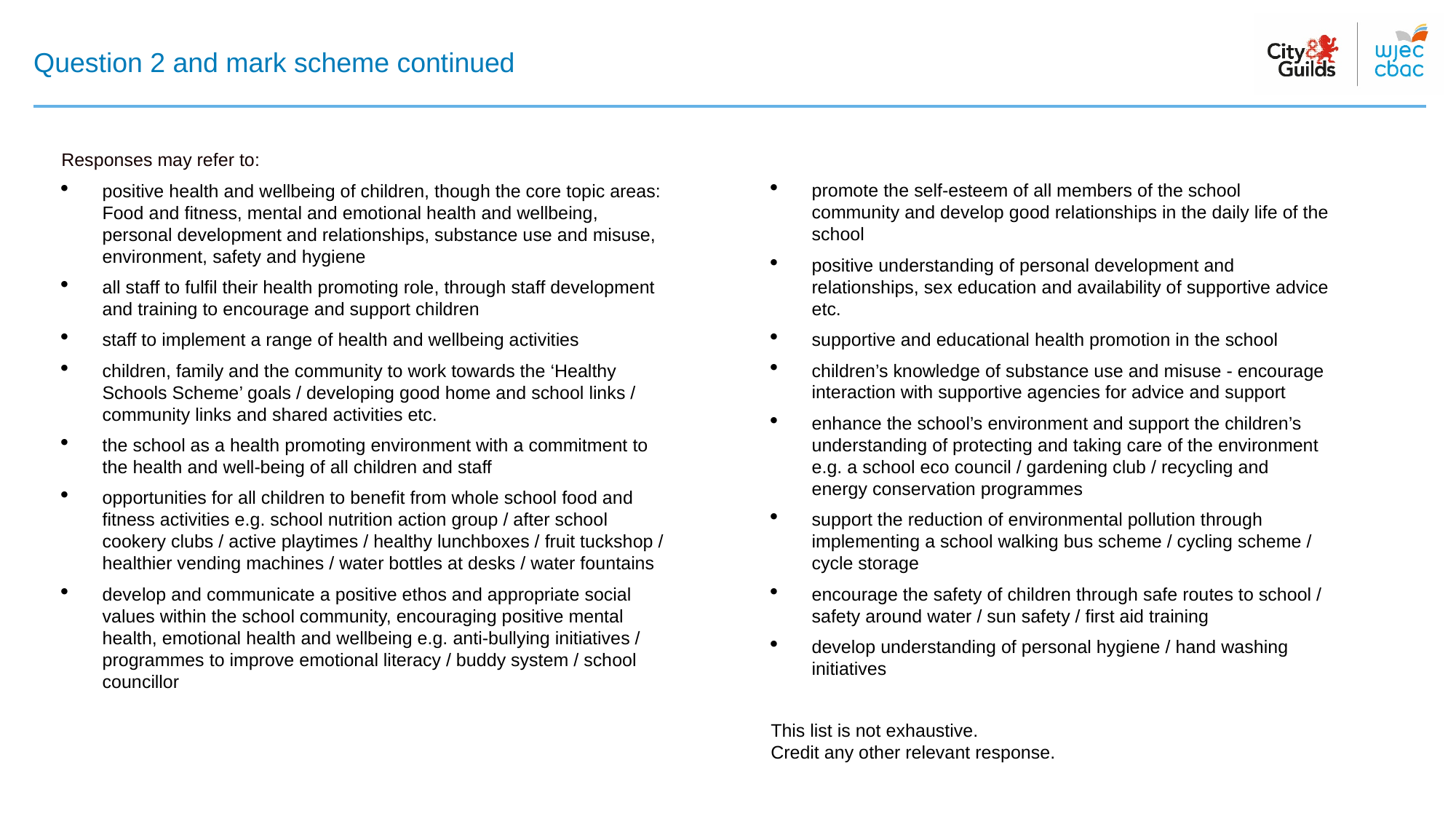

# Question 2 and mark scheme continued
Responses may refer to:
positive health and wellbeing of children, though the core topic areas: Food and fitness, mental and emotional health and wellbeing, personal development and relationships, substance use and misuse, environment, safety and hygiene
all staff to fulfil their health promoting role, through staff development and training to encourage and support children
staff to implement a range of health and wellbeing activities
children, family and the community to work towards the ‘Healthy Schools Scheme’ goals / developing good home and school links / community links and shared activities etc.
the school as a health promoting environment with a commitment to the health and well-being of all children and staff
opportunities for all children to benefit from whole school food and fitness activities e.g. school nutrition action group / after school cookery clubs / active playtimes / healthy lunchboxes / fruit tuckshop / healthier vending machines / water bottles at desks / water fountains
develop and communicate a positive ethos and appropriate social values within the school community, encouraging positive mental health, emotional health and wellbeing e.g. anti-bullying initiatives / programmes to improve emotional literacy / buddy system / school councillor

promote the self-esteem of all members of the school community and develop good relationships in the daily life of the school
positive understanding of personal development and relationships, sex education and availability of supportive advice etc.
supportive and educational health promotion in the school
children’s knowledge of substance use and misuse - encourage interaction with supportive agencies for advice and support
enhance the school’s environment and support the children’s understanding of protecting and taking care of the environment e.g. a school eco council / gardening club / recycling and energy conservation programmes
support the reduction of environmental pollution through implementing a school walking bus scheme / cycling scheme / cycle storage
encourage the safety of children through safe routes to school / safety around water / sun safety / first aid training
develop understanding of personal hygiene / hand washing initiatives

This list is not exhaustive.
Credit any other relevant response.